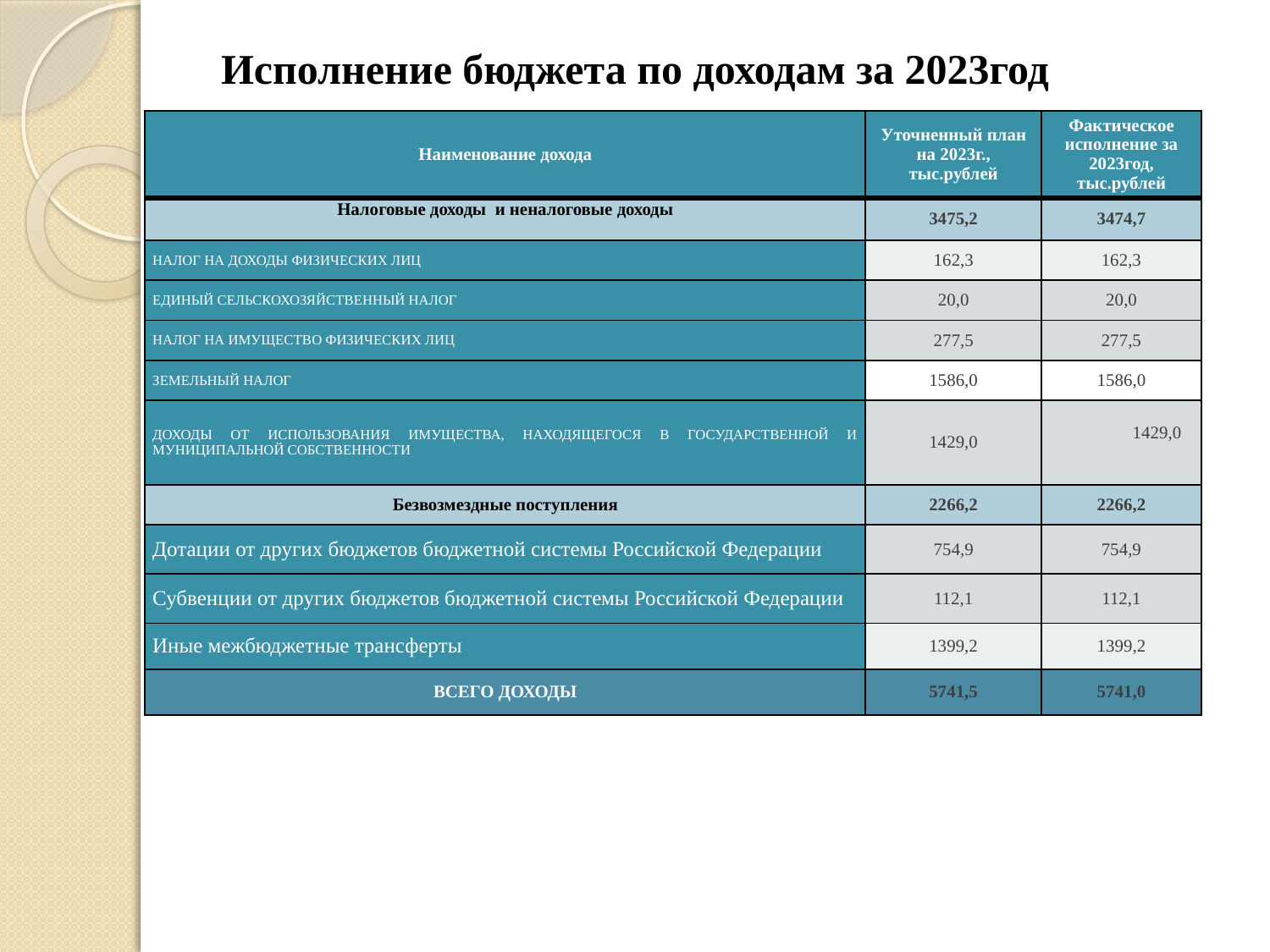

Исполнение бюджета по доходам за 2023год
| Наименование дохода | Уточненный план на 2023г., тыс.рублей | Фактическое исполнение за 2023год, тыс.рублей |
| --- | --- | --- |
| Налоговые доходы и неналоговые доходы | 3475,2 | 3474,7 |
| НАЛОГ НА ДОХОДЫ ФИЗИЧЕСКИХ ЛИЦ | 162,3 | 162,3 |
| ЕДИНЫЙ СЕЛЬСКОХОЗЯЙСТВЕННЫЙ НАЛОГ | 20,0 | 20,0 |
| НАЛОГ НА ИМУЩЕСТВО ФИЗИЧЕСКИХ ЛИЦ | 277,5 | 277,5 |
| ЗЕМЕЛЬНЫЙ НАЛОГ | 1586,0 | 1586,0 |
| ДОХОДЫ ОТ ИСПОЛЬЗОВАНИЯ ИМУЩЕСТВА, НАХОДЯЩЕГОСЯ В ГОСУДАРСТВЕННОЙ И МУНИЦИПАЛЬНОЙ СОБСТВЕННОСТИ | 1429,0 | 1429,0 |
| Безвозмездные поступления | 2266,2 | 2266,2 |
| Дотации от других бюджетов бюджетной системы Российской Федерации | 754,9 | 754,9 |
| Субвенции от других бюджетов бюджетной системы Российской Федерации | 112,1 | 112,1 |
| Иные межбюджетные трансферты | 1399,2 | 1399,2 |
| ВСЕГО ДОХОДЫ | 5741,5 | 5741,0 |